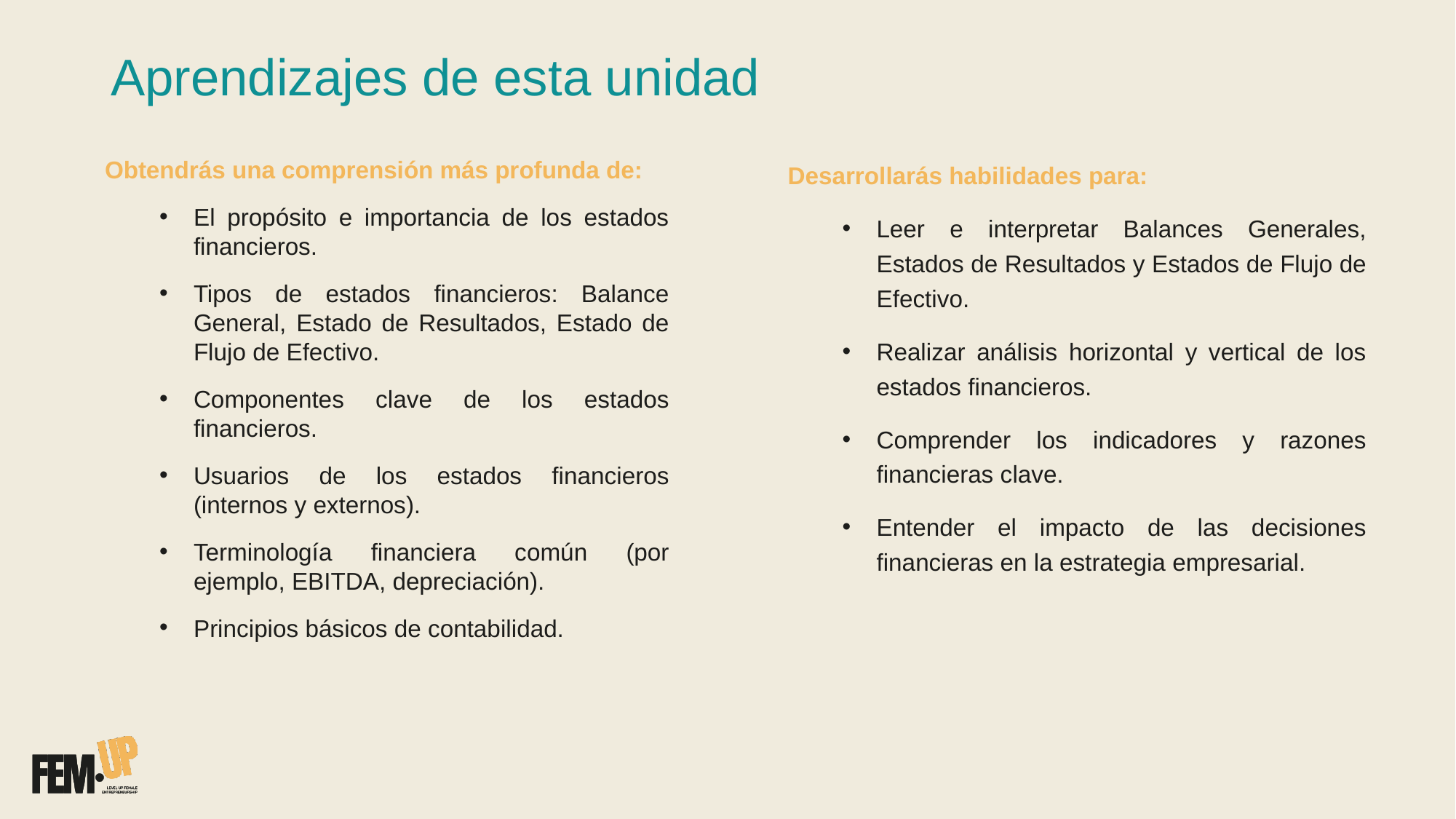

# Aprendizajes de esta unidad
Obtendrás una comprensión más profunda de:
El propósito e importancia de los estados financieros.
Tipos de estados financieros: Balance General, Estado de Resultados, Estado de Flujo de Efectivo.
Componentes clave de los estados financieros.
Usuarios de los estados financieros (internos y externos).
Terminología financiera común (por ejemplo, EBITDA, depreciación).
Principios básicos de contabilidad.
Desarrollarás habilidades para:
Leer e interpretar Balances Generales, Estados de Resultados y Estados de Flujo de Efectivo.
Realizar análisis horizontal y vertical de los estados financieros.
Comprender los indicadores y razones financieras clave.
Entender el impacto de las decisiones financieras en la estrategia empresarial.